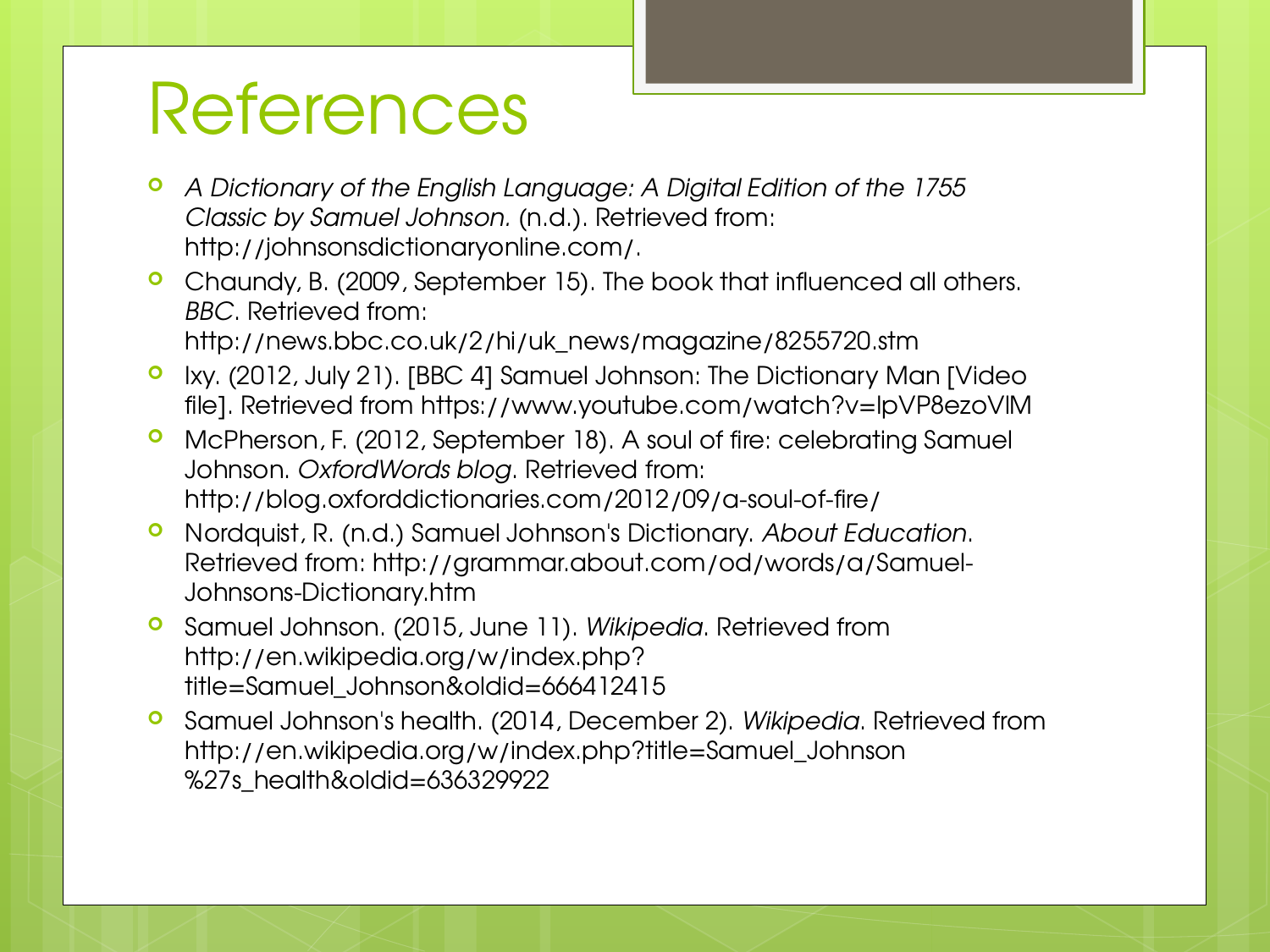

# References
A Dictionary of the English Language: A Digital Edition of the 1755 Classic by Samuel Johnson. (n.d.). Retrieved from: http://johnsonsdictionaryonline.com/.
Chaundy, B. (2009, September 15). The book that influenced all others. BBC. Retrieved from: http://news.bbc.co.uk/2/hi/uk_news/magazine/8255720.stm
Ixy. (2012, July 21). [BBC 4] Samuel Johnson: The Dictionary Man [Video file]. Retrieved from https://www.youtube.com/watch?v=IpVP8ezoVlM
McPherson, F. (2012, September 18). A soul of fire: celebrating Samuel Johnson. OxfordWords blog. Retrieved from: http://blog.oxforddictionaries.com/2012/09/a-soul-of-fire/
Nordquist, R. (n.d.) Samuel Johnson's Dictionary. About Education. Retrieved from: http://grammar.about.com/od/words/a/Samuel-Johnsons-Dictionary.htm
Samuel Johnson. (2015, June 11). Wikipedia. Retrieved from http://en.wikipedia.org/w/index.php?title=Samuel_Johnson&oldid=666412415
Samuel Johnson's health. (2014, December 2). Wikipedia. Retrieved from http://en.wikipedia.org/w/index.php?title=Samuel_Johnson%27s_health&oldid=636329922